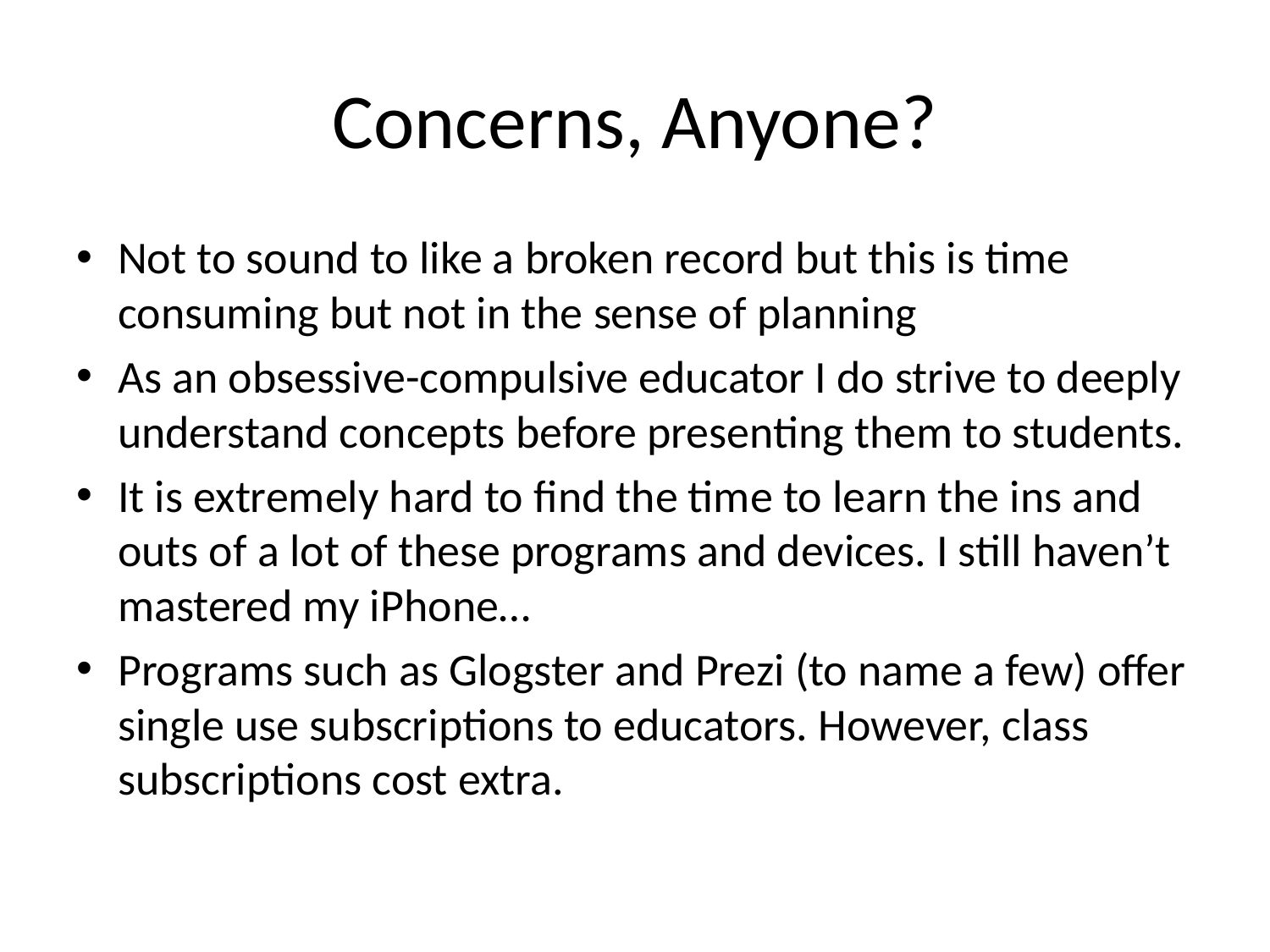

# Concerns, Anyone?
Not to sound to like a broken record but this is time consuming but not in the sense of planning
As an obsessive-compulsive educator I do strive to deeply understand concepts before presenting them to students.
It is extremely hard to find the time to learn the ins and outs of a lot of these programs and devices. I still haven’t mastered my iPhone…
Programs such as Glogster and Prezi (to name a few) offer single use subscriptions to educators. However, class subscriptions cost extra.